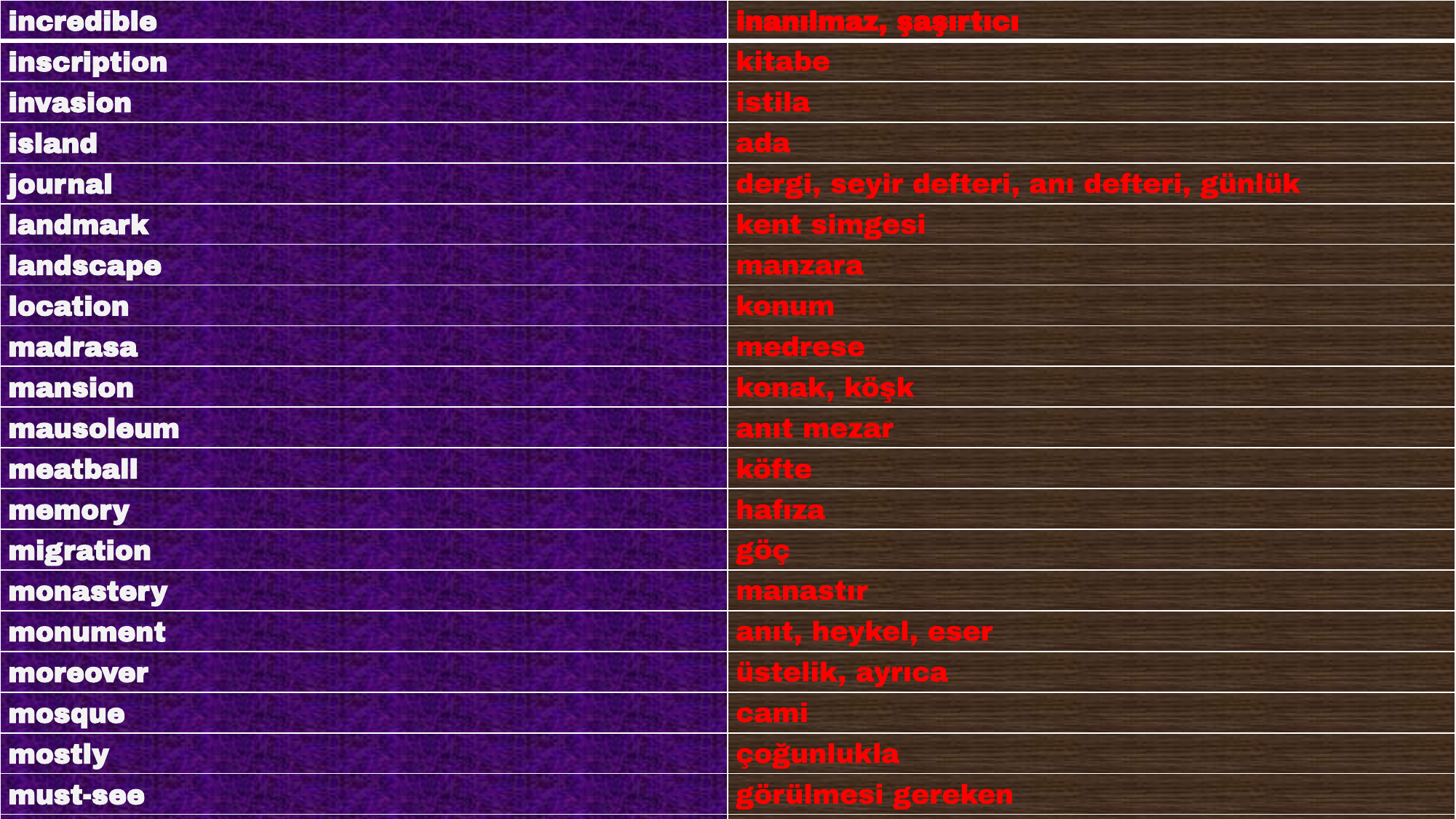

| incredible | inanılmaz, şaşırtıcı |
| --- | --- |
| inscription | kitabe |
| invasion | istila |
| island | ada |
| journal | dergi, seyir defteri, anı defteri, günlük |
| landmark | kent simgesi |
| landscape | manzara |
| location | konum |
| madrasa | medrese |
| mansion | konak, köşk |
| mausoleum | anıt mezar |
| meatball | köfte |
| memory | hafıza |
| migration | göç |
| monastery | manastır |
| monument | anıt, heykel, eser |
| moreover | üstelik, ayrıca |
| mosque | cami |
| mostly | çoğunlukla |
| must-see | görülmesi gereken |
| mystic | esrarlı |